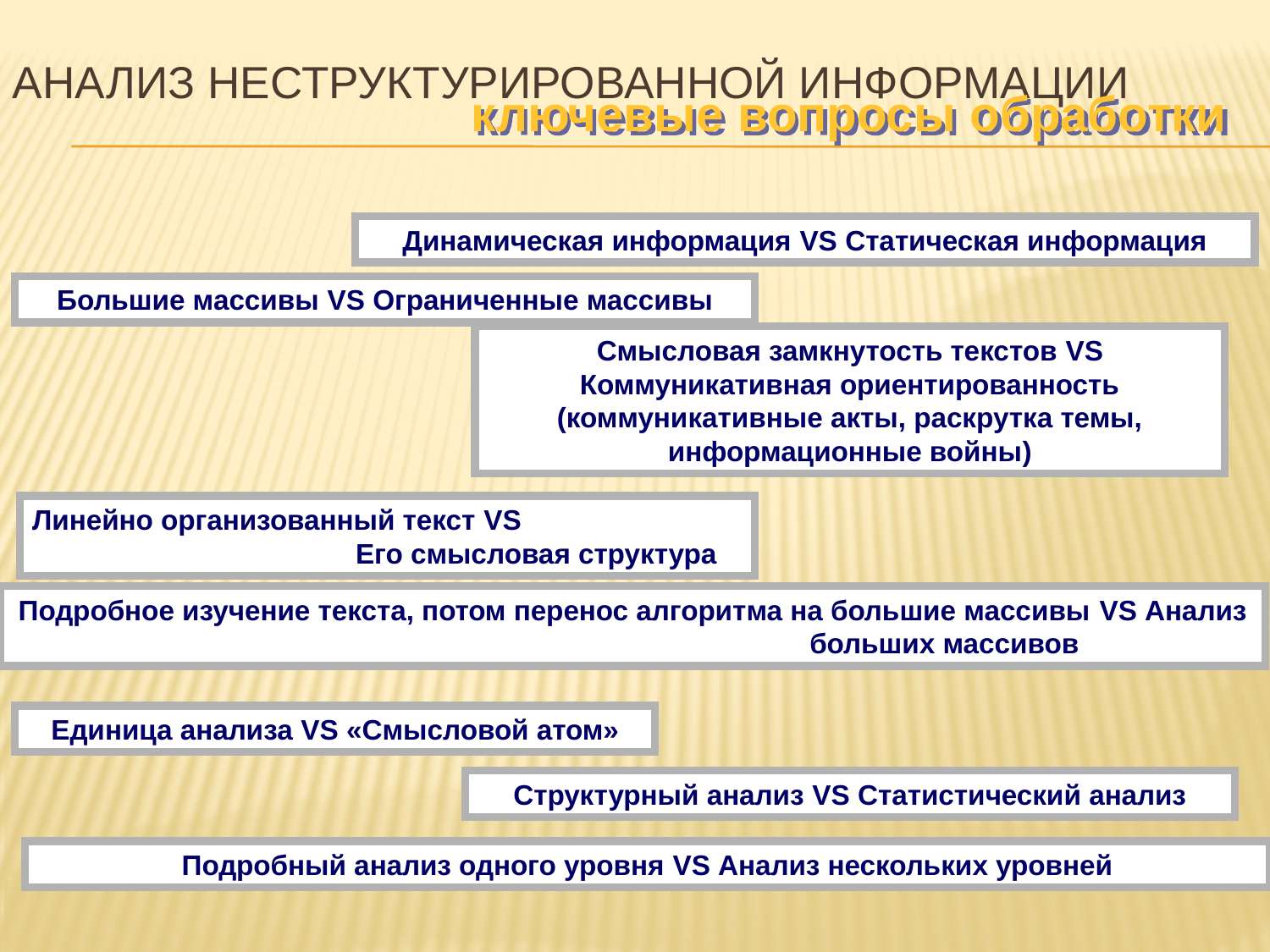

# Анализ неструктурированной информации
ключевые вопросы обработки
Динамическая информация VS Статическая информация
Большие массивы VS Ограниченные массивы
Смысловая замкнутость текстов VS Коммуникативная ориентированность (коммуникативные акты, раскрутка темы, информационные войны)
Линейно организованный текст VS
Его смысловая структура
Подробное изучение текста, потом перенос алгоритма на большие массивы VS Анализ больших массивов
Единица анализа VS «Смысловой атом»
Структурный анализ VS Статистический анализ
Подробный анализ одного уровня VS Анализ нескольких уровней